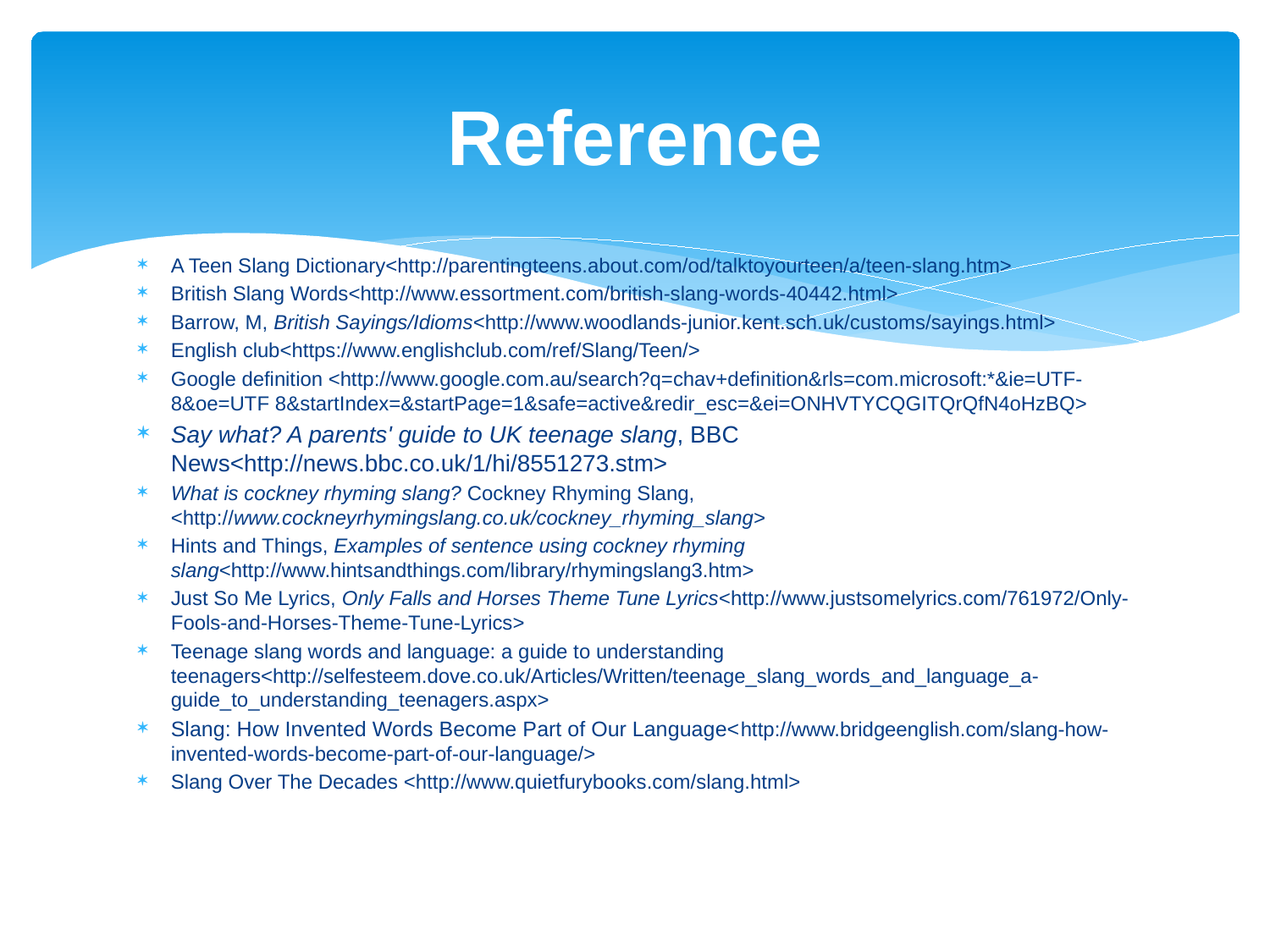

# Reference
A Teen Slang Dictionary<http://parentingteens.about.com/od/talktoyourteen/a/teen-slang.htm>
British Slang Words<http://www.essortment.com/british-slang-words-40442.html>
Barrow, M, British Sayings/Idioms<http://www.woodlands-junior.kent.sch.uk/customs/sayings.html>
English club<https://www.englishclub.com/ref/Slang/Teen/>
Google definition <http://www.google.com.au/search?q=chav+definition&rls=com.microsoft:*&ie=UTF-8&oe=UTF 8&startIndex=&startPage=1&safe=active&redir_esc=&ei=ONHVTYCQGITQrQfN4oHzBQ>
Say what? A parents' guide to UK teenage slang, BBC News<http://news.bbc.co.uk/1/hi/8551273.stm>
What is cockney rhyming slang? Cockney Rhyming Slang, <http://www.cockneyrhymingslang.co.uk/cockney_rhyming_slang>
Hints and Things, Examples of sentence using cockney rhyming slang<http://www.hintsandthings.com/library/rhymingslang3.htm>
Just So Me Lyrics, Only Falls and Horses Theme Tune Lyrics<http://www.justsomelyrics.com/761972/Only-Fools-and-Horses-Theme-Tune-Lyrics>
Teenage slang words and language: a guide to understanding teenagers<http://selfesteem.dove.co.uk/Articles/Written/teenage_slang_words_and_language_a-guide_to_understanding_teenagers.aspx>
Slang: How Invented Words Become Part of Our Language<http://www.bridgeenglish.com/slang-how-invented-words-become-part-of-our-language/>
Slang Over The Decades <http://www.quietfurybooks.com/slang.html>